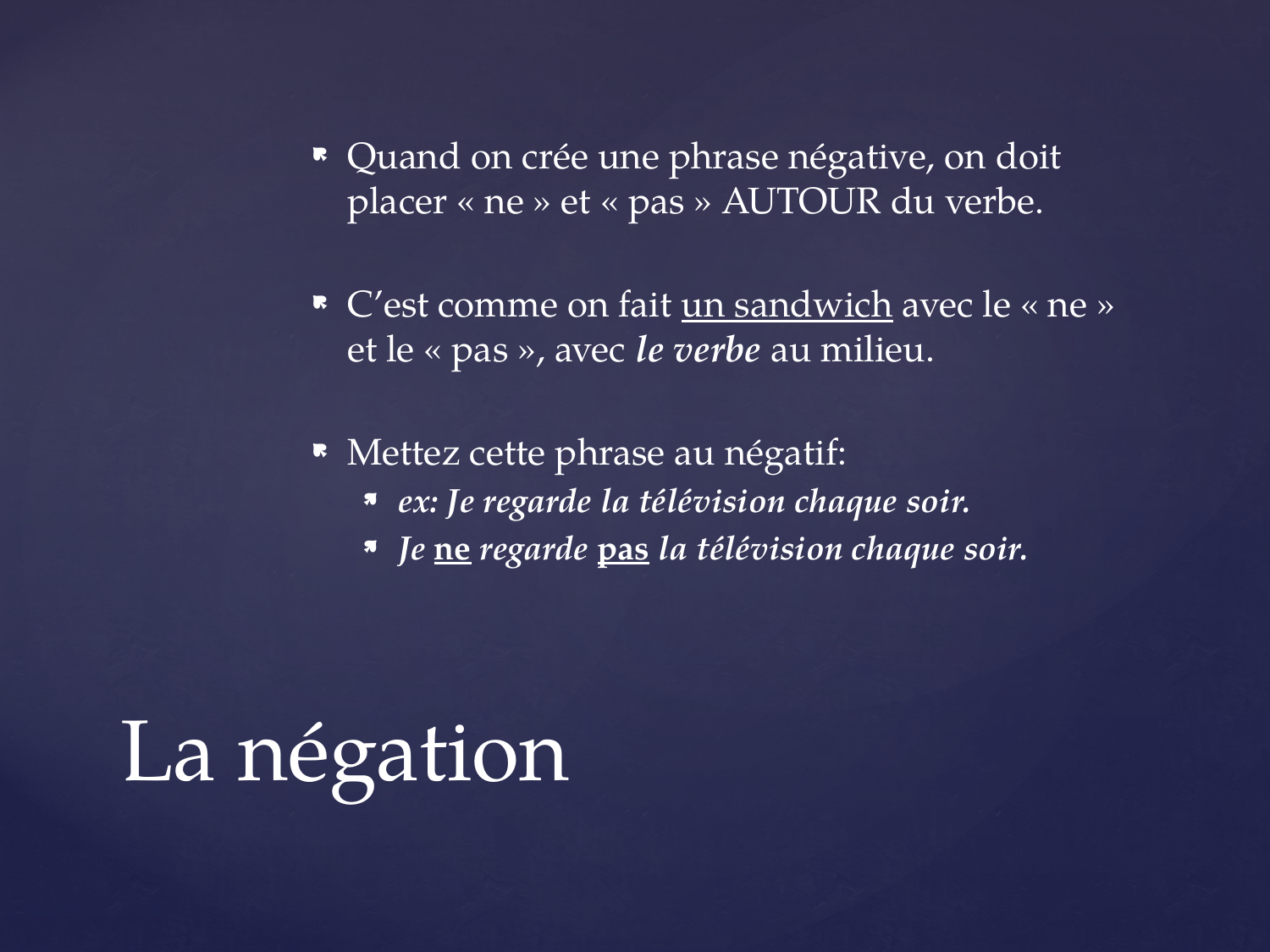

Quand on crée une phrase négative, on doit placer « ne » et « pas » AUTOUR du verbe.

C’est comme on fait un sandwich avec le « ne » et le « pas », avec le verbe au milieu.

Mettez cette phrase au négatif:
ex: Je regarde la télévision chaque soir.
Je ne regarde pas la télévision chaque soir.
# La négation